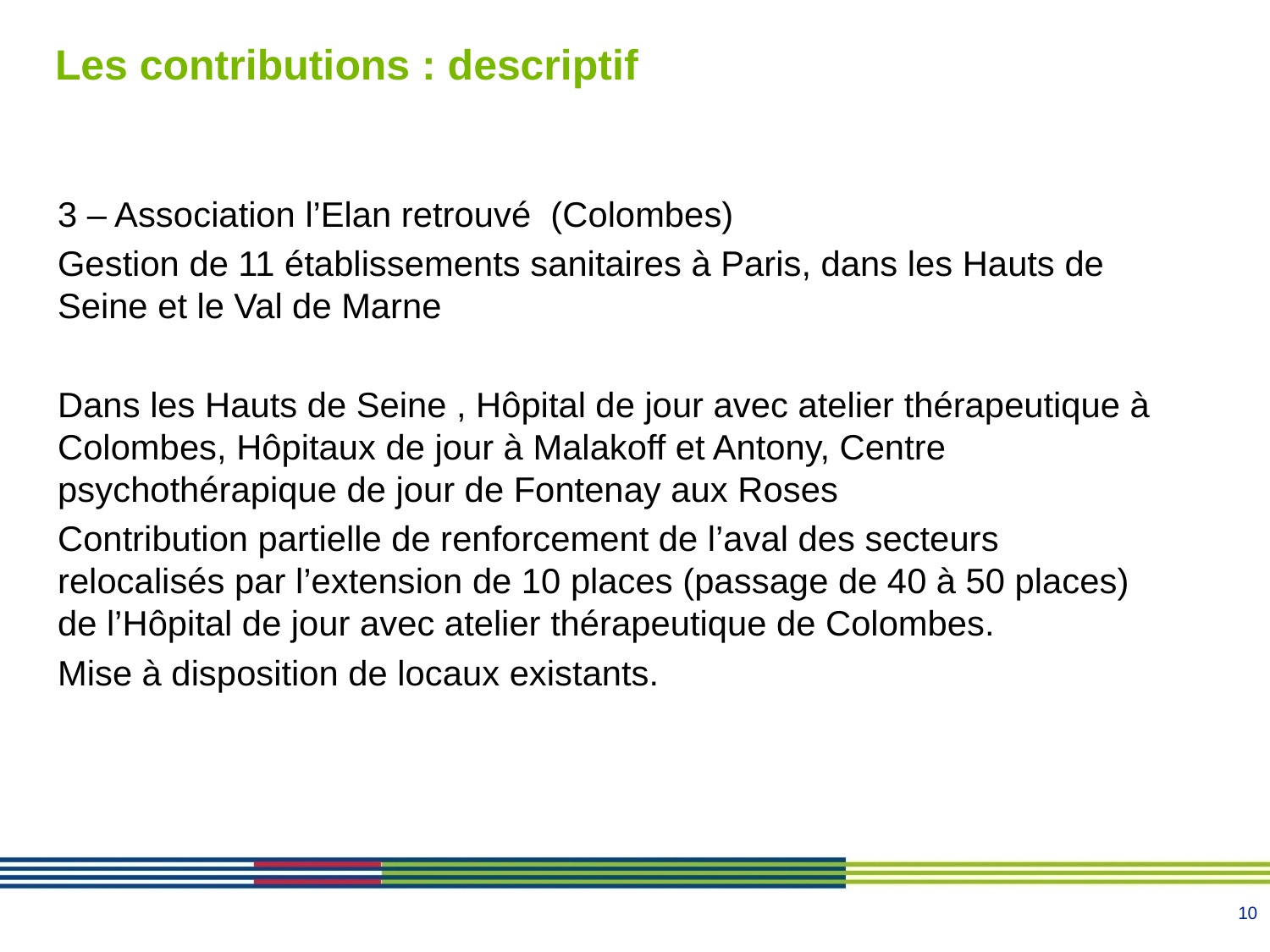

# Les contributions : descriptif

3 – Association l’Elan retrouvé  (Colombes)
Gestion de 11 établissements sanitaires à Paris, dans les Hauts de Seine et le Val de Marne

Dans les Hauts de Seine , Hôpital de jour avec atelier thérapeutique à Colombes, Hôpitaux de jour à Malakoff et Antony, Centre psychothérapique de jour de Fontenay aux Roses
Contribution partielle de renforcement de l’aval des secteurs relocalisés par l’extension de 10 places (passage de 40 à 50 places) de l’Hôpital de jour avec atelier thérapeutique de Colombes.
Mise à disposition de locaux existants.